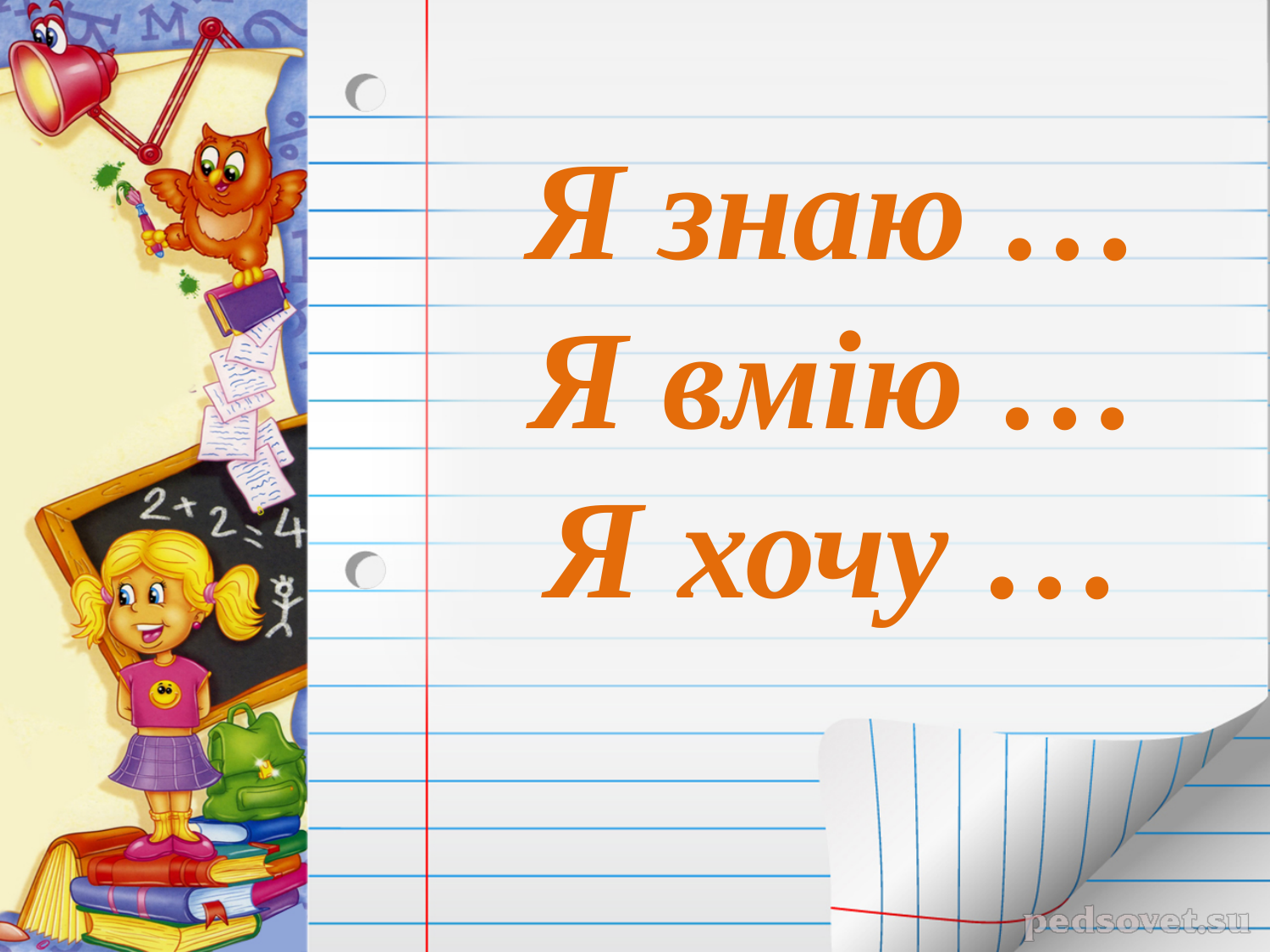

# Я знаю … Я вмію … Я хочу …